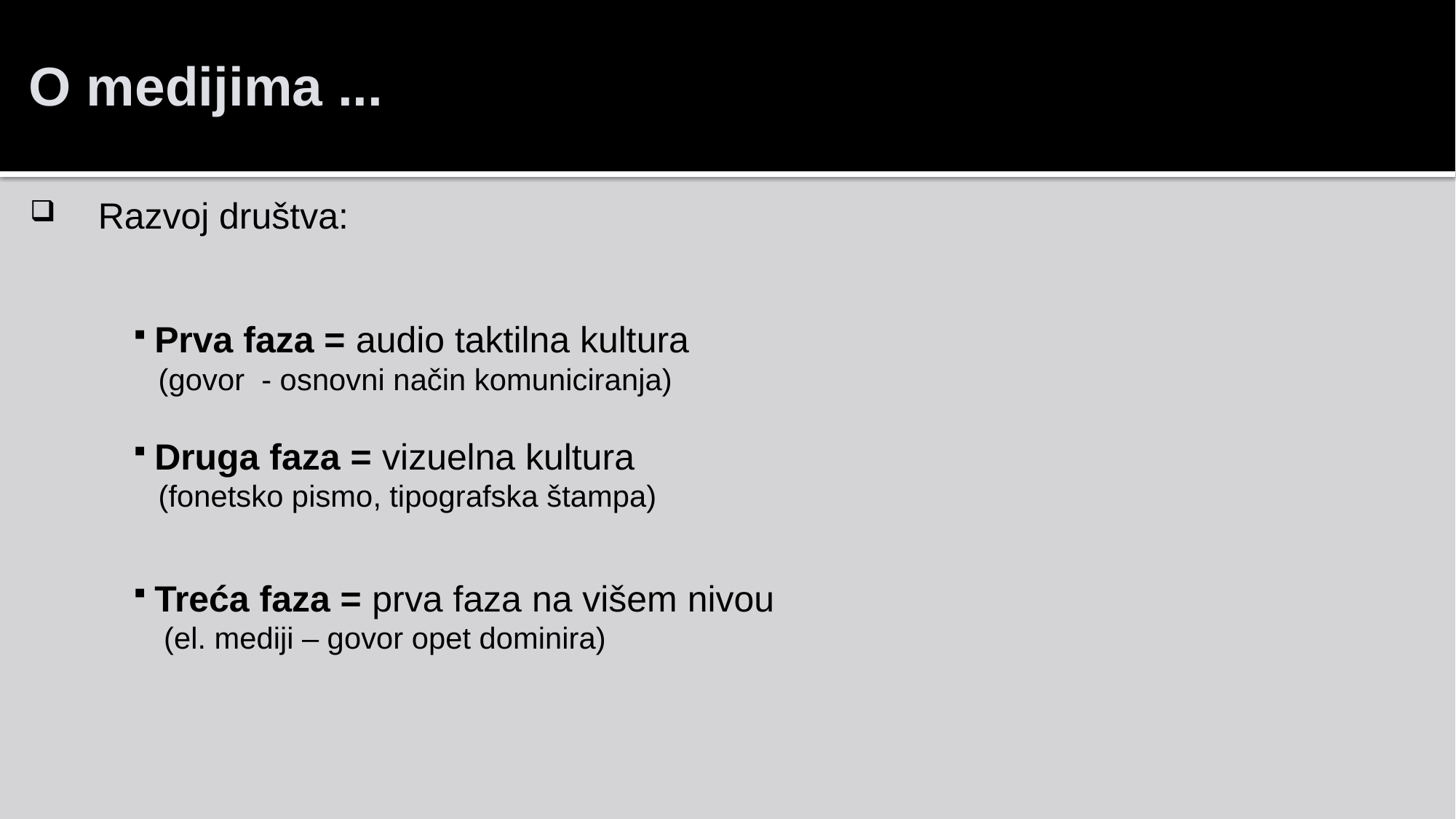

# O medijima ...
Razvoj društva:

Prva faza = audio taktilna kultura
   (govor  - osnovni način komuniciranja)

Druga faza = vizuelna kultura
   (fonetsko pismo, tipografska štampa)

Treća faza = prva faza na višem nivou
    (el. mediji – govor opet dominira)